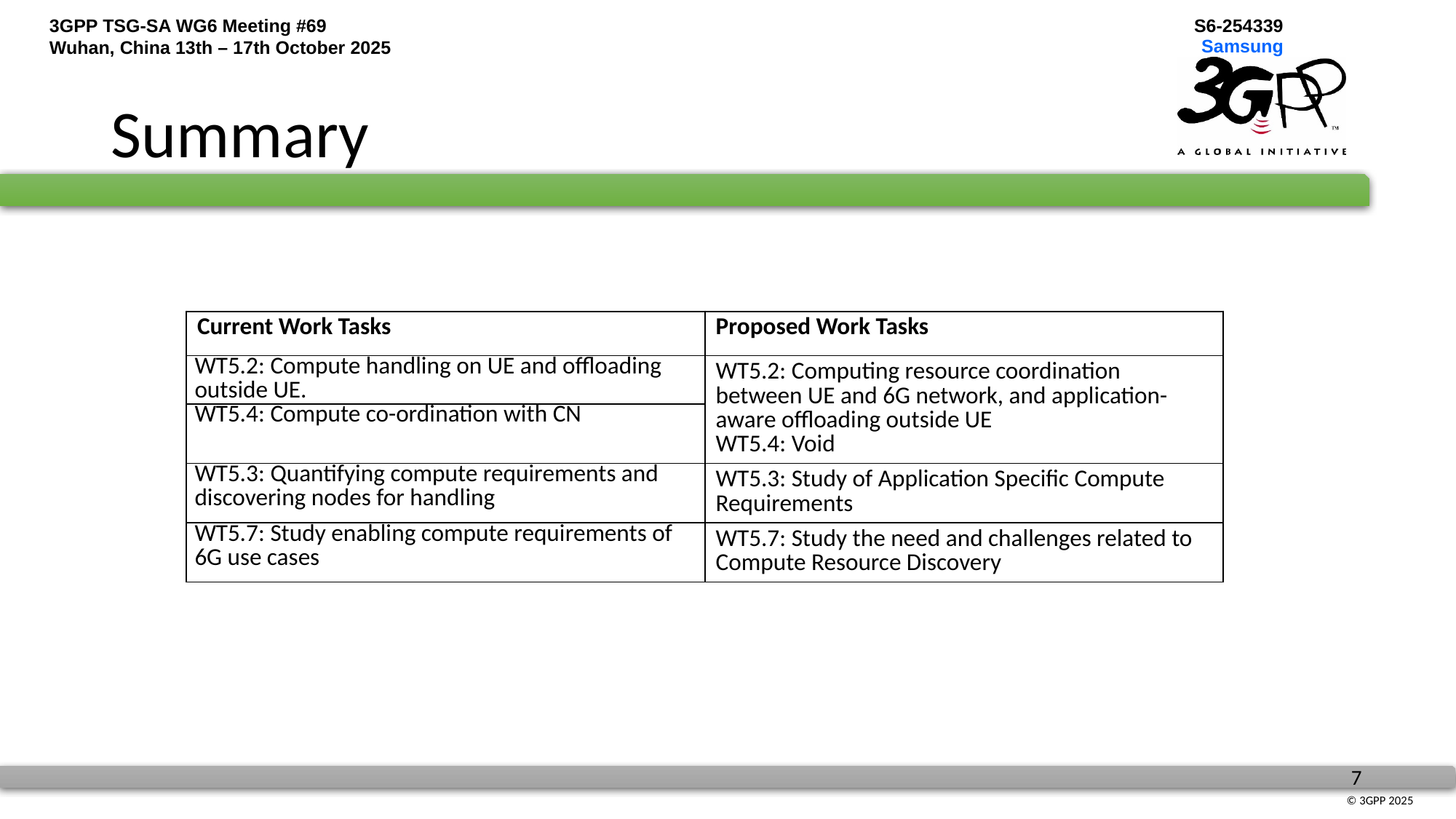

# Summary
| Current Work Tasks | Proposed Work Tasks |
| --- | --- |
| WT5.2: Compute handling on UE and offloading outside UE. | WT5.2: Computing resource coordination between UE and 6G network, and application-aware offloading outside UE WT5.4: Void |
| WT5.4: Compute co-ordination with CN |  |
| WT5.3: Quantifying compute requirements and discovering nodes for handling | WT5.3: Study of Application Specific Compute Requirements |
| WT5.7: Study enabling compute requirements of 6G use cases | WT5.7: Study the need and challenges related to Compute Resource Discovery |